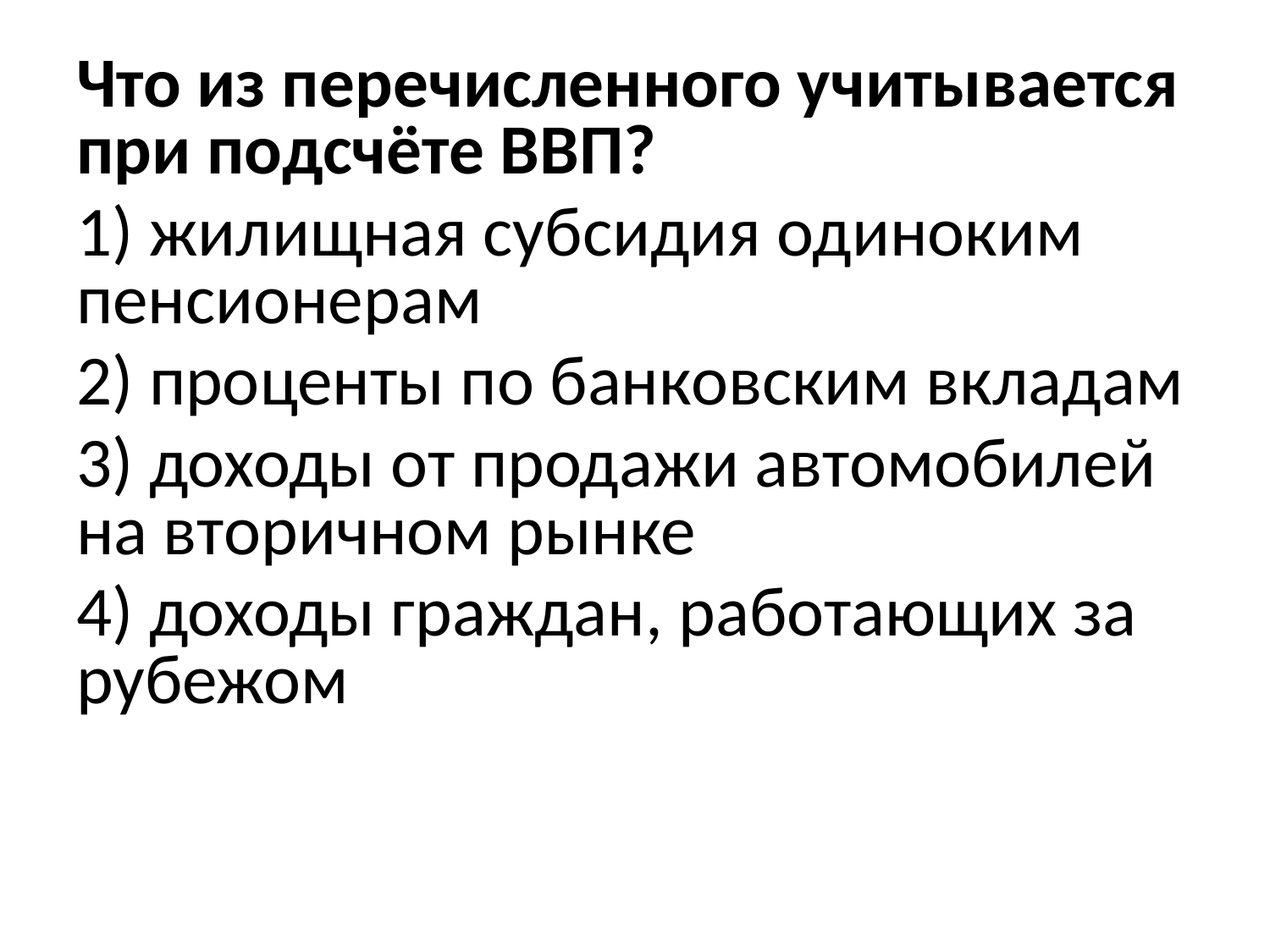

Что из пе­ре­чис­лен­но­го учи­ты­ва­ет­ся при подсчёте ВВП?
1) жи­лищ­ная суб­си­дия оди­но­ким пен­си­о­не­рам
2) про­цен­ты по бан­ков­ским вкла­дам
3) до­хо­ды от про­да­жи ав­то­мо­би­лей на вто­рич­ном рынке
4) до­хо­ды граж­дан, ра­бо­та­ю­щих за ру­бе­жом